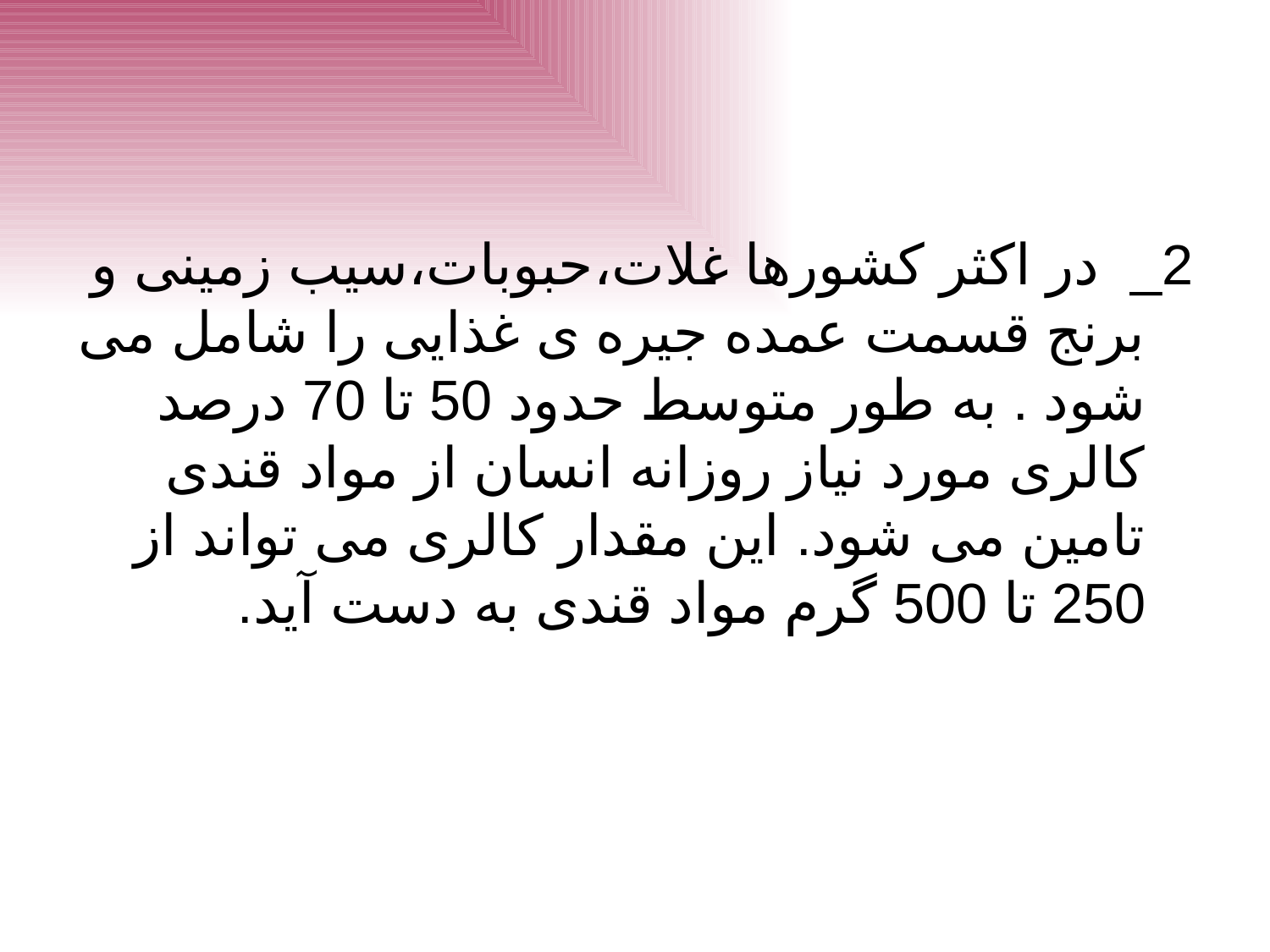

2_  در اکثر کشورها غلات،حبوبات،سیب زمینی و برنج قسمت عمده جیره ی غذایی را شامل می شود . به طور متوسط حدود 50 تا 70 درصد کالری مورد نیاز روزانه انسان از مواد قندی تامین می شود. این مقدار کالری می تواند از 250 تا 500 گرم مواد قندی به دست آید.